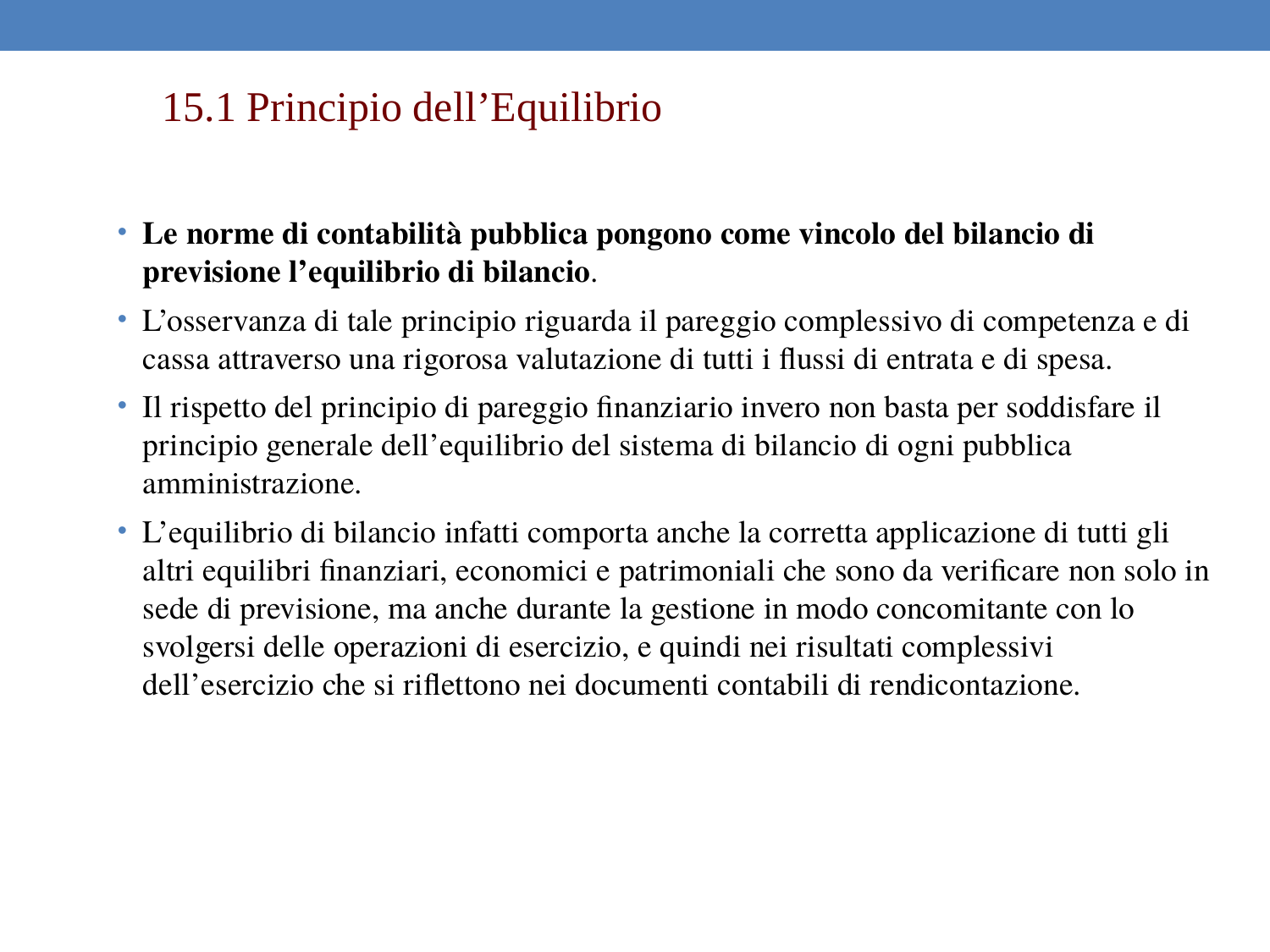

15.1 Principio dell’Equilibrio

Le norme di contabilità pubblica pongono come vincolo del bilancio di previsione l’equilibrio di bilancio.
L’osservanza di tale principio riguarda il pareggio complessivo di competenza e di cassa attraverso una rigorosa valutazione di tutti i flussi di entrata e di spesa.
Il rispetto del principio di pareggio finanziario invero non basta per soddisfare il principio generale dell’equilibrio del sistema di bilancio di ogni pubblica amministrazione.
L’equilibrio di bilancio infatti comporta anche la corretta applicazione di tutti gli altri equilibri finanziari, economici e patrimoniali che sono da verificare non solo in sede di previsione, ma anche durante la gestione in modo concomitante con lo svolgersi delle operazioni di esercizio, e quindi nei risultati complessivi dell’esercizio che si riflettono nei documenti contabili di rendicontazione.